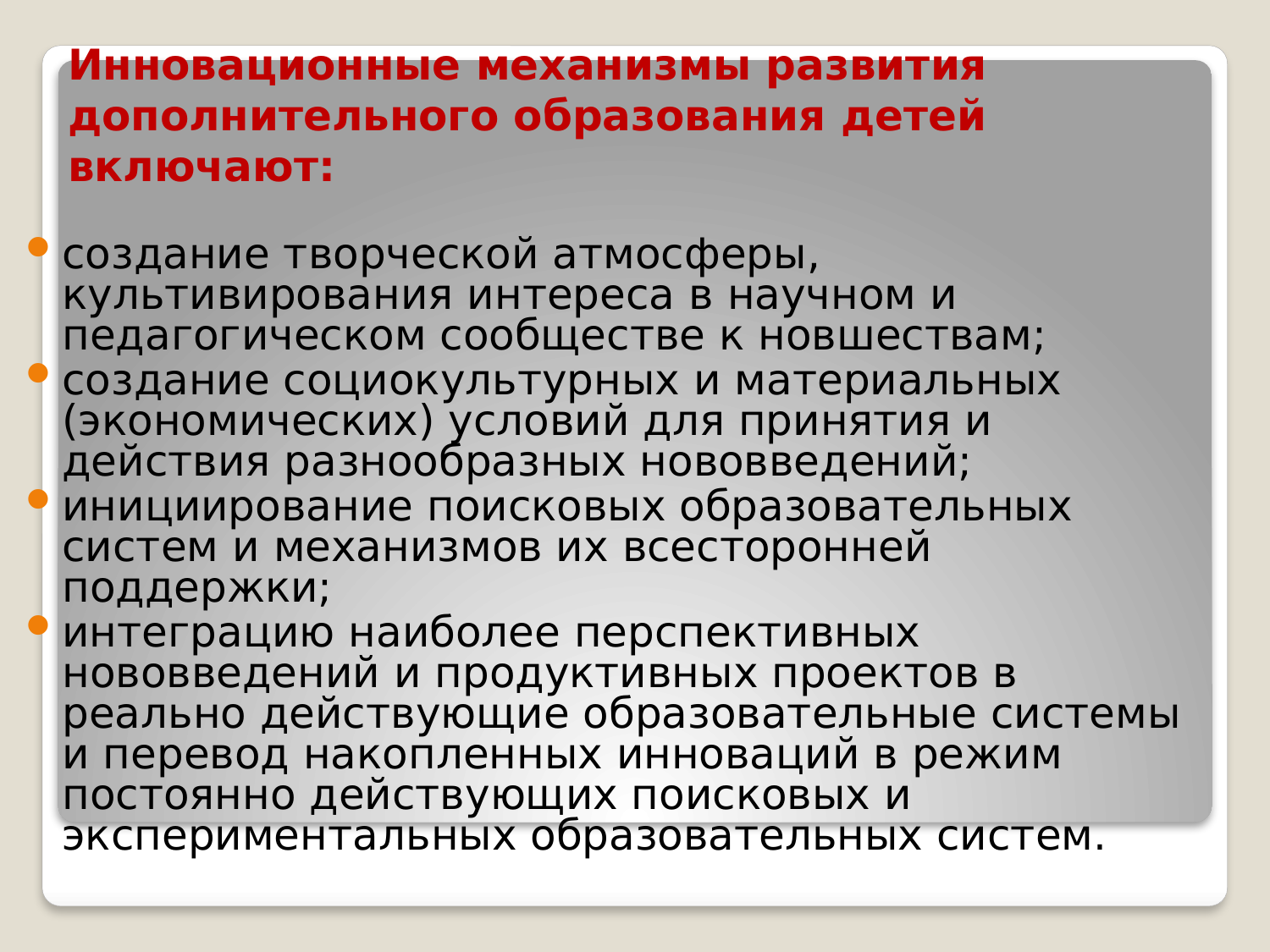

# Инновационные механизмы развития  дополнительного образования детей включают:
создание творческой атмосферы, культивирования интереса в научном и педагогическом сообществе к новшествам;
создание социокультурных и материальных (экономических) условий для принятия и действия разнообразных нововведений;
инициирование поисковых образовательных систем и механизмов их всесторонней поддержки;
интеграцию наиболее перспективных нововведений и продуктивных проектов в реально действующие образовательные системы и перевод накопленных инноваций в режим постоянно действующих поисковых и экспериментальных образовательных систем.